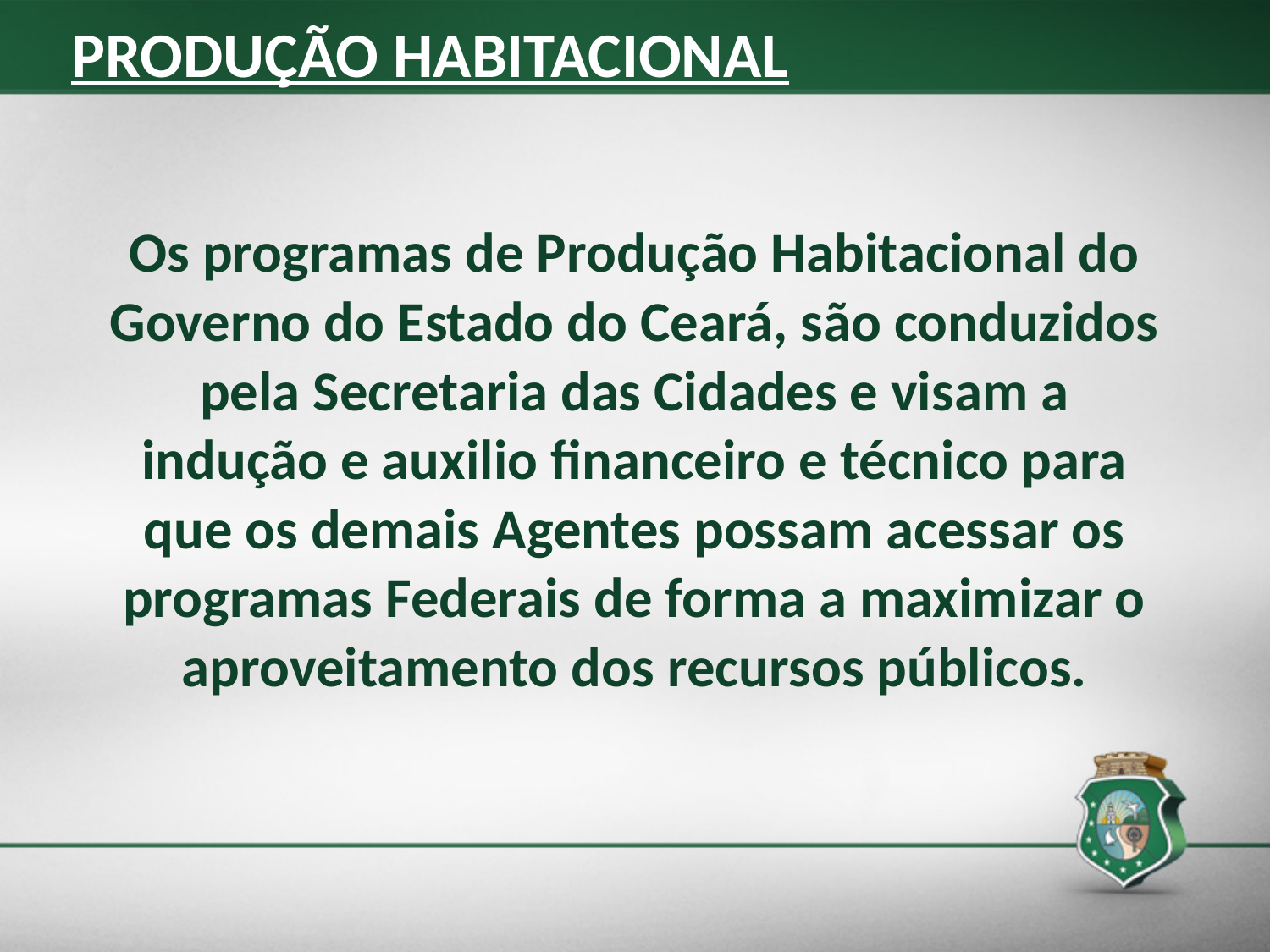

PRODUÇÃO HABITACIONAL
# Os programas de Produção Habitacional do Governo do Estado do Ceará, são conduzidos pela Secretaria das Cidades e visam a indução e auxilio financeiro e técnico para que os demais Agentes possam acessar os programas Federais de forma a maximizar o aproveitamento dos recursos públicos.